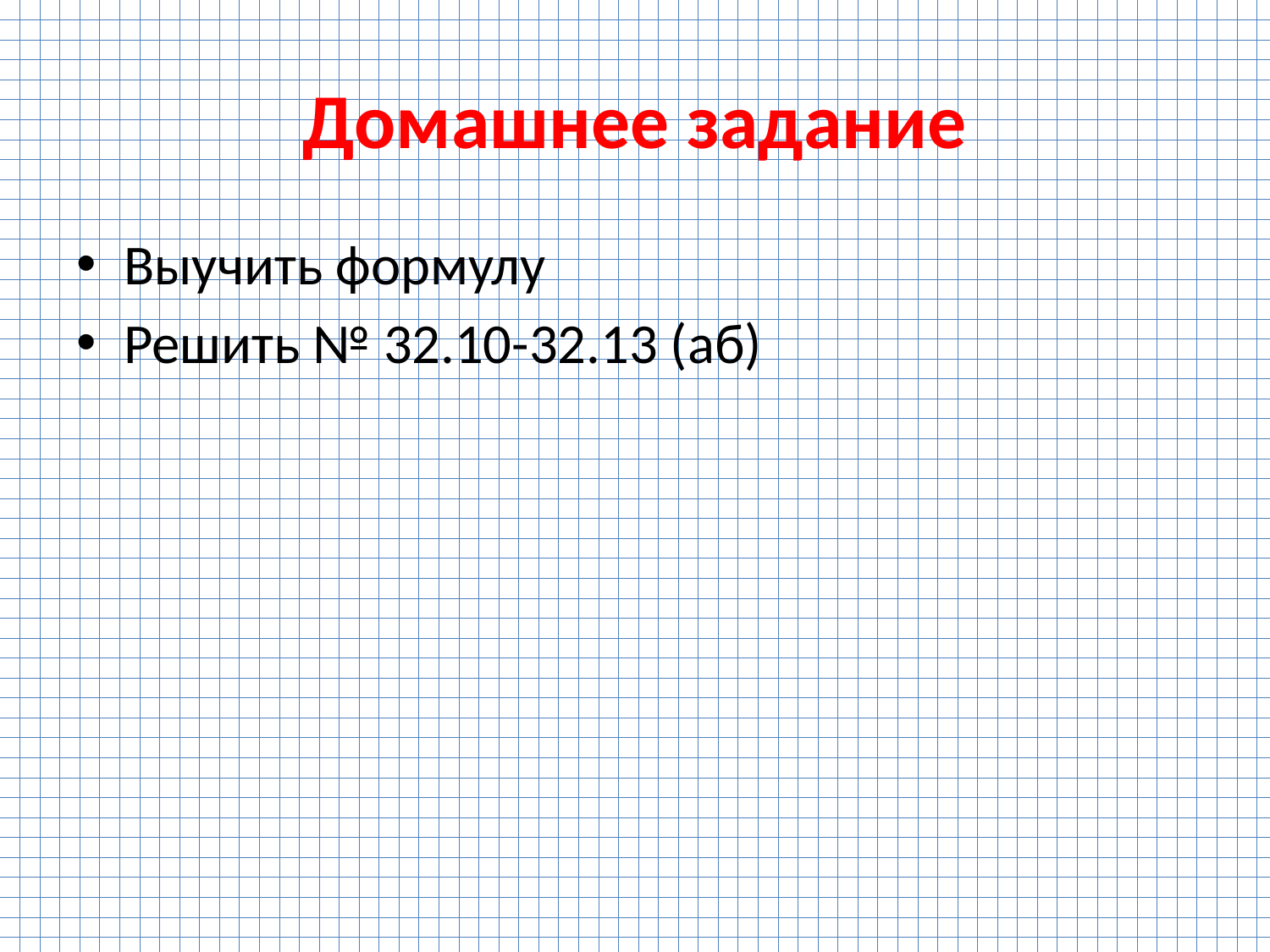

# Домашнее задание
Выучить формулу
Решить № 32.10-32.13 (аб)